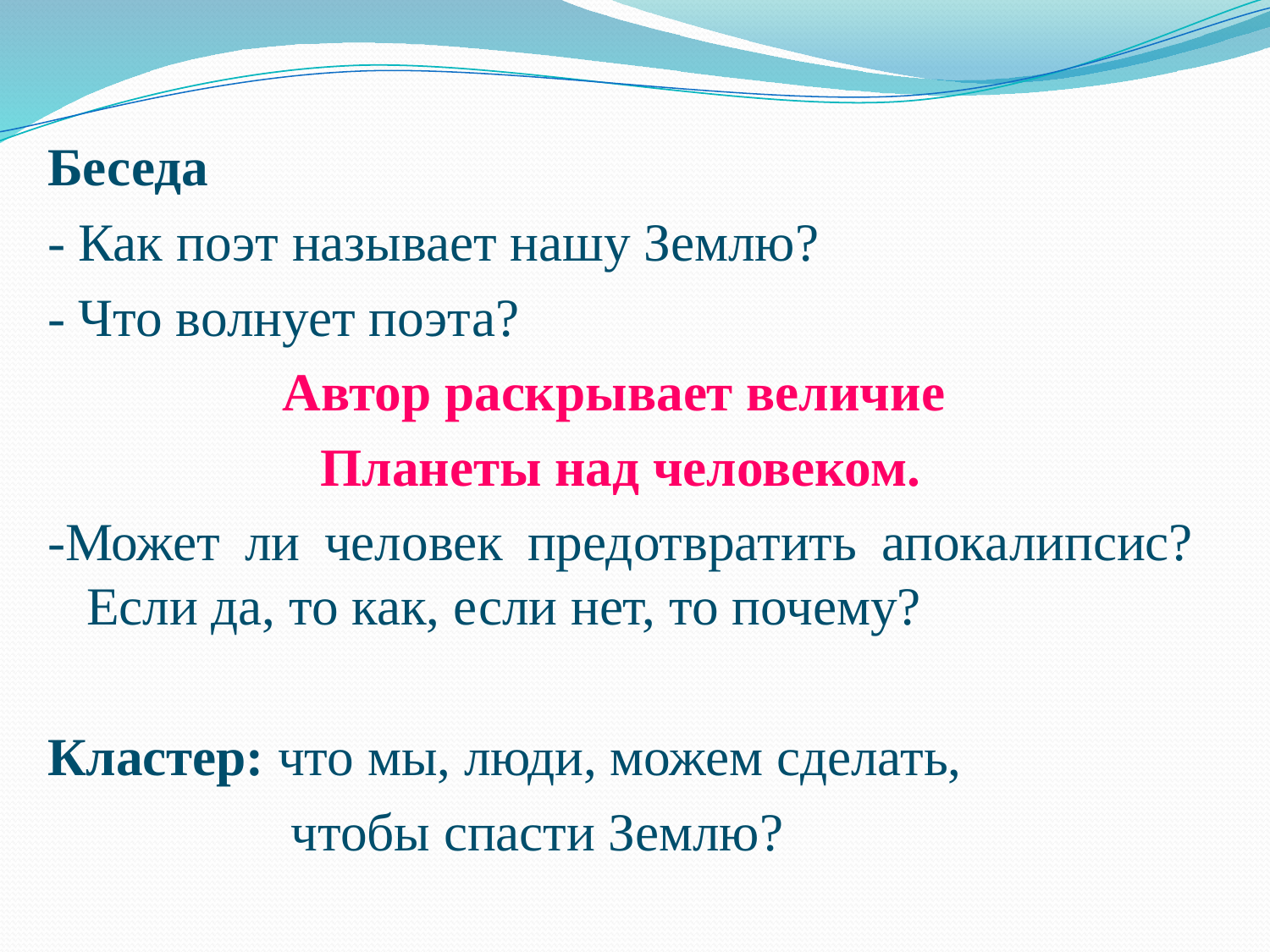

Беседа
- Как поэт называет нашу Землю?
- Что волнует поэта?
Автор раскрывает величие
Планеты над человеком.
-Может ли человек предотвратить апокалипсис? Если да, то как, если нет, то почему?

Кластер: что мы, люди, можем сделать,
чтобы спасти Землю?